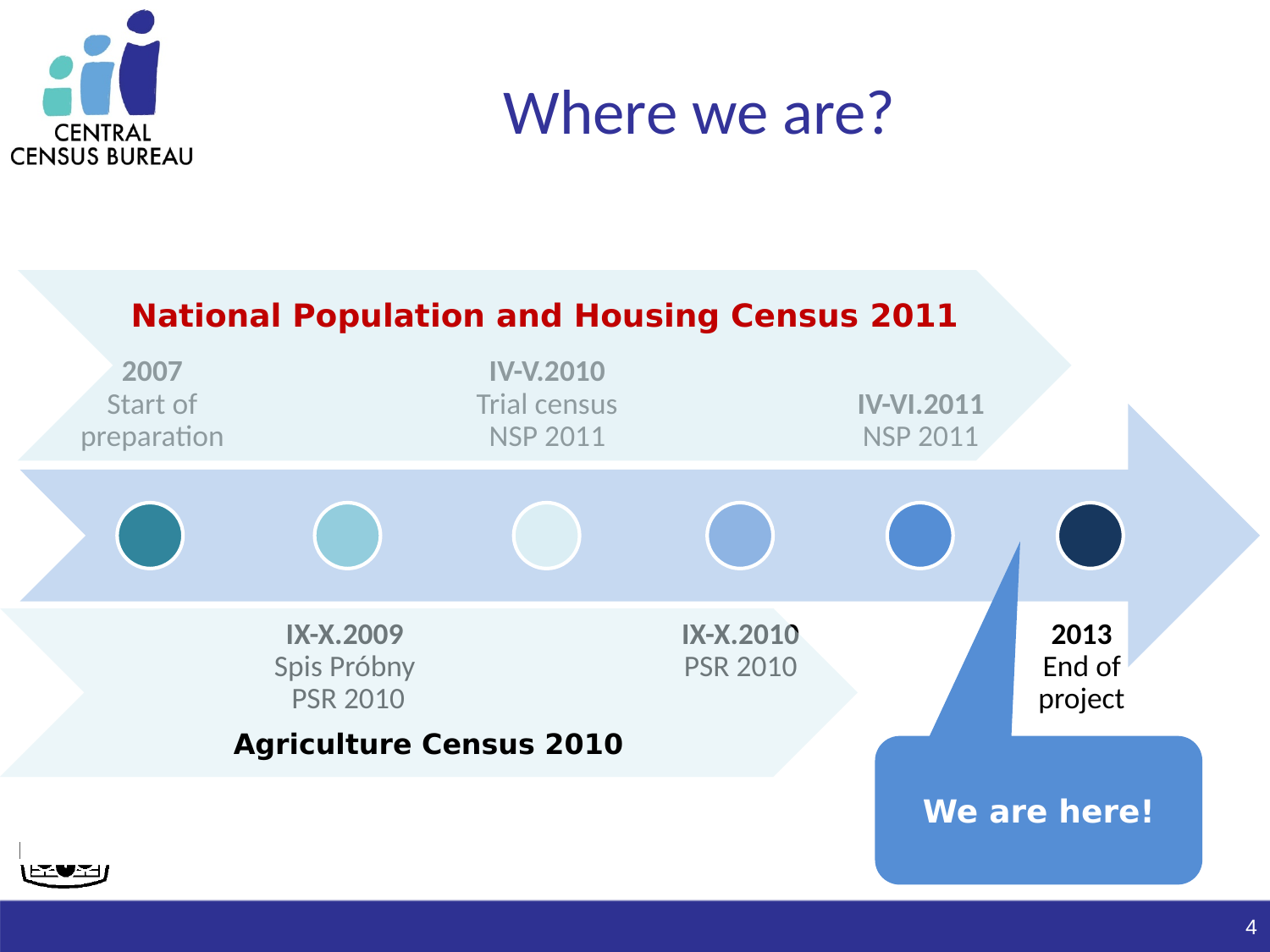

Where we are?
2007
Start of preparation
IX-X.2009
Spis Próbny
PSR 2010
IV-V.2010
Trial census
NSP 2011
IX-X.2010
PSR 2010
IV-VI.2011
NSP 2011
2013
End of project
National Population and Housing Census 2011

Agriculture Census 2010
We are here!
4